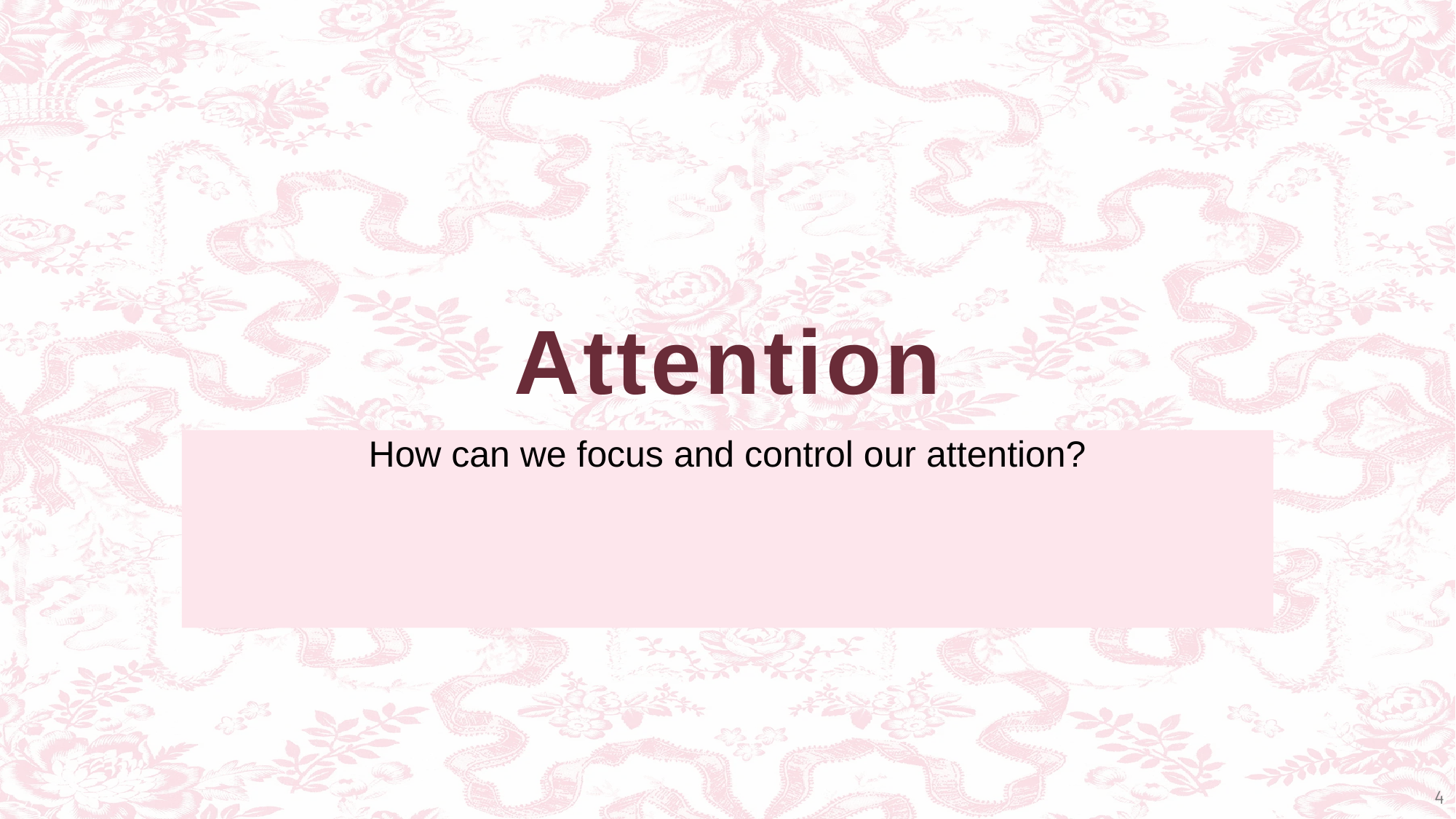

# Attention
How can we focus and control our attention?
4